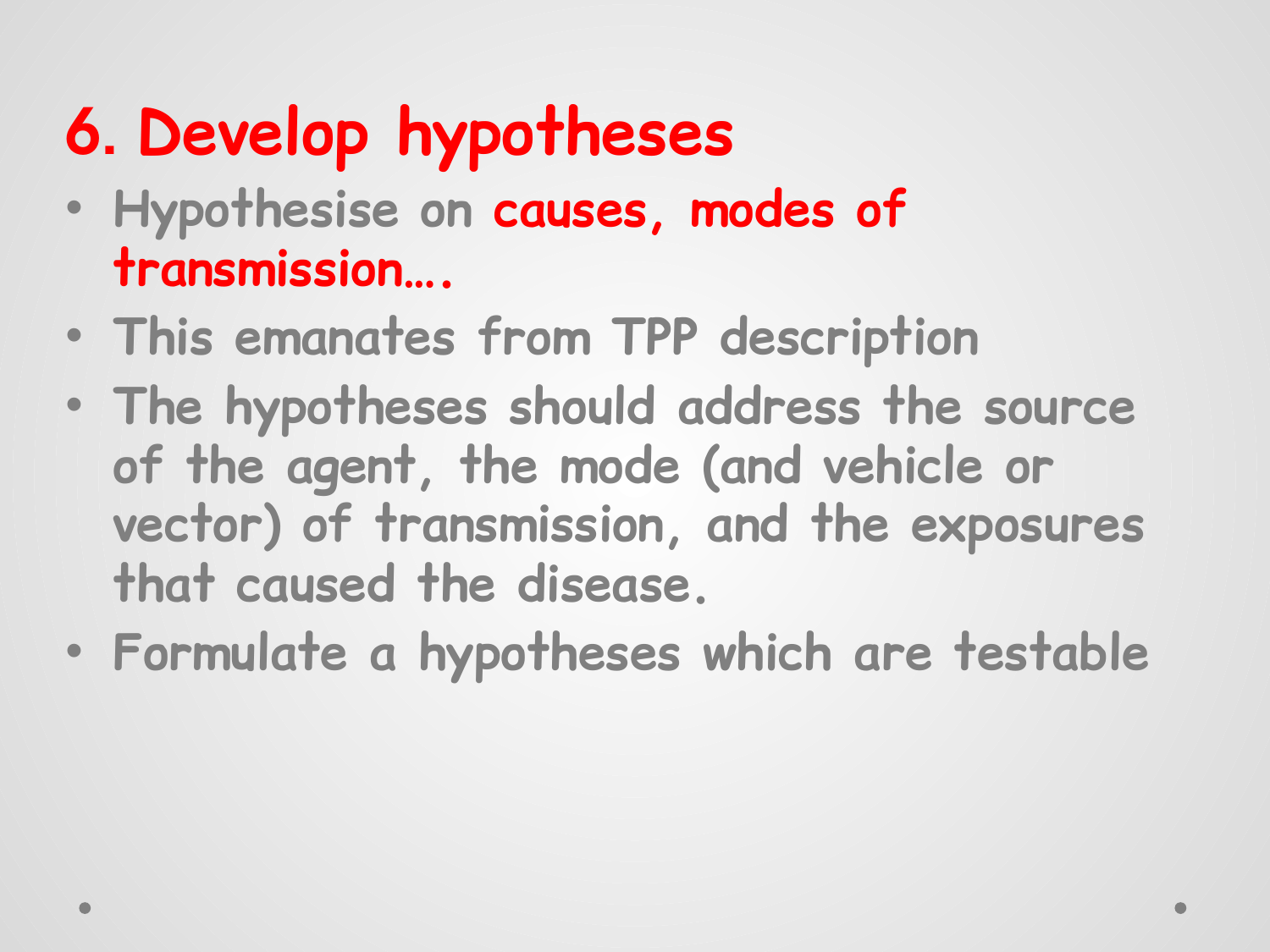

6. Develop hypotheses
Hypothesise on causes, modes of transmission….
This emanates from TPP description
The hypotheses should address the source of the agent, the mode (and vehicle or vector) of transmission, and the exposures that caused the disease.
Formulate a hypotheses which are testable